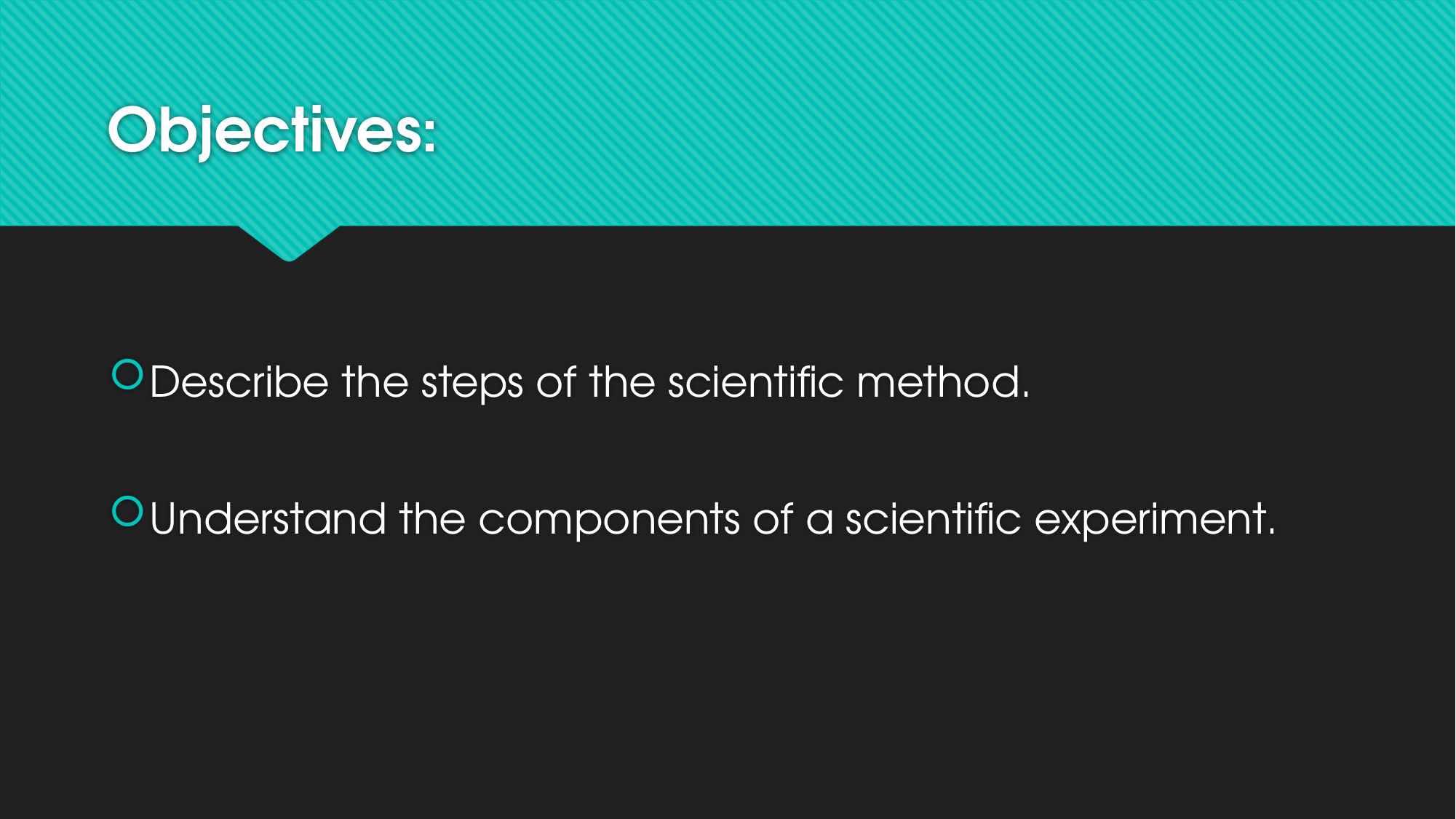

# Objectives:
Describe the steps of the scientific method.

Understand the components of a scientific experiment.